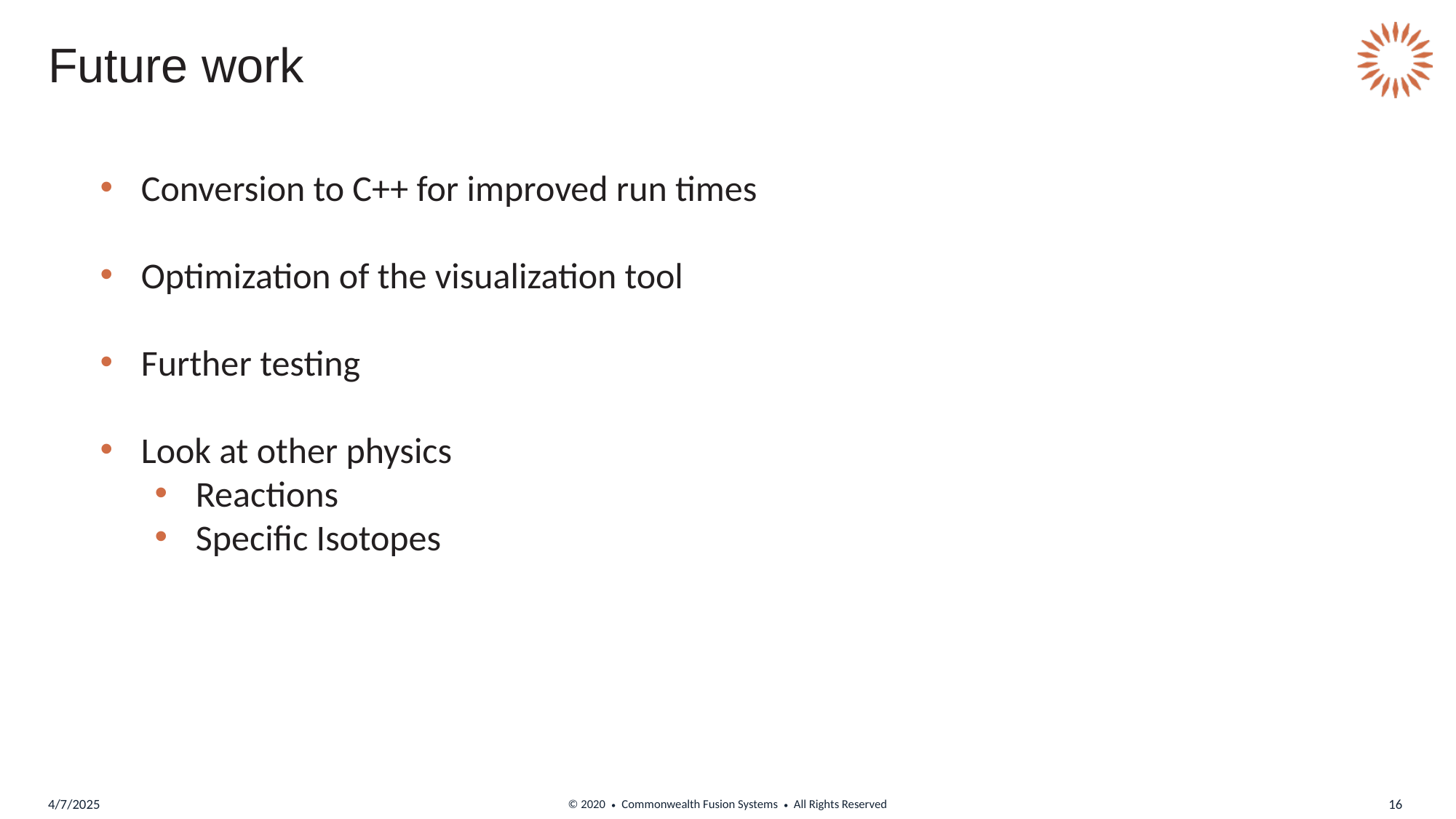

# Future work
Conversion to C++ for improved run times

Optimization of the visualization tool

Further testing

Look at other physics
Reactions
Specific Isotopes